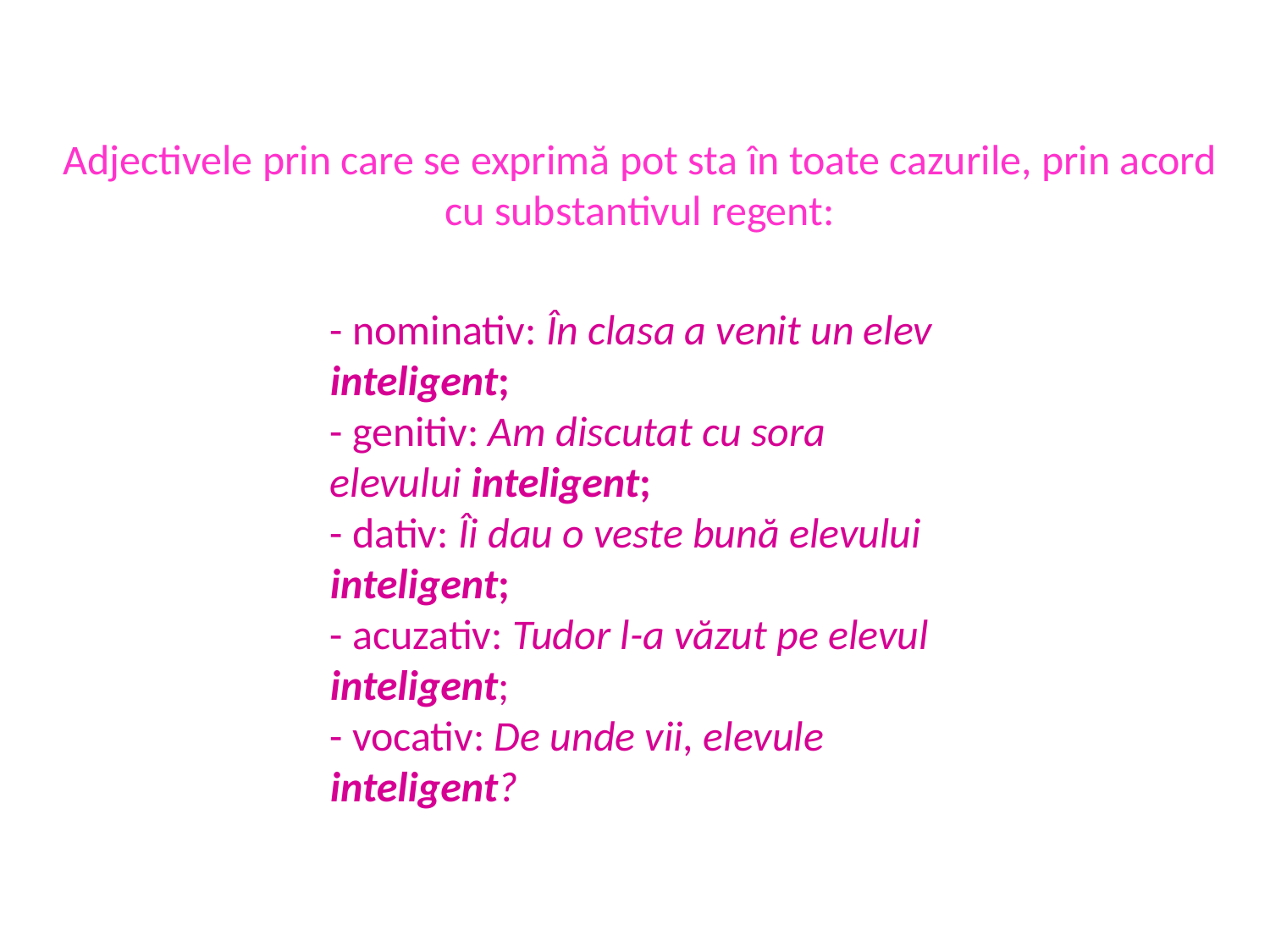

Adjectivele prin care se exprimă pot sta în toate cazurile, prin acord cu substantivul regent:
- nominativ: În clasa a venit un elev inteligent;
- genitiv: Am discutat cu sora elevului inteligent;
- dativ: Îi dau o veste bună elevului inteligent;
- acuzativ: Tudor l-a văzut pe elevul inteligent;
- vocativ: De unde vii, elevule inteligent?